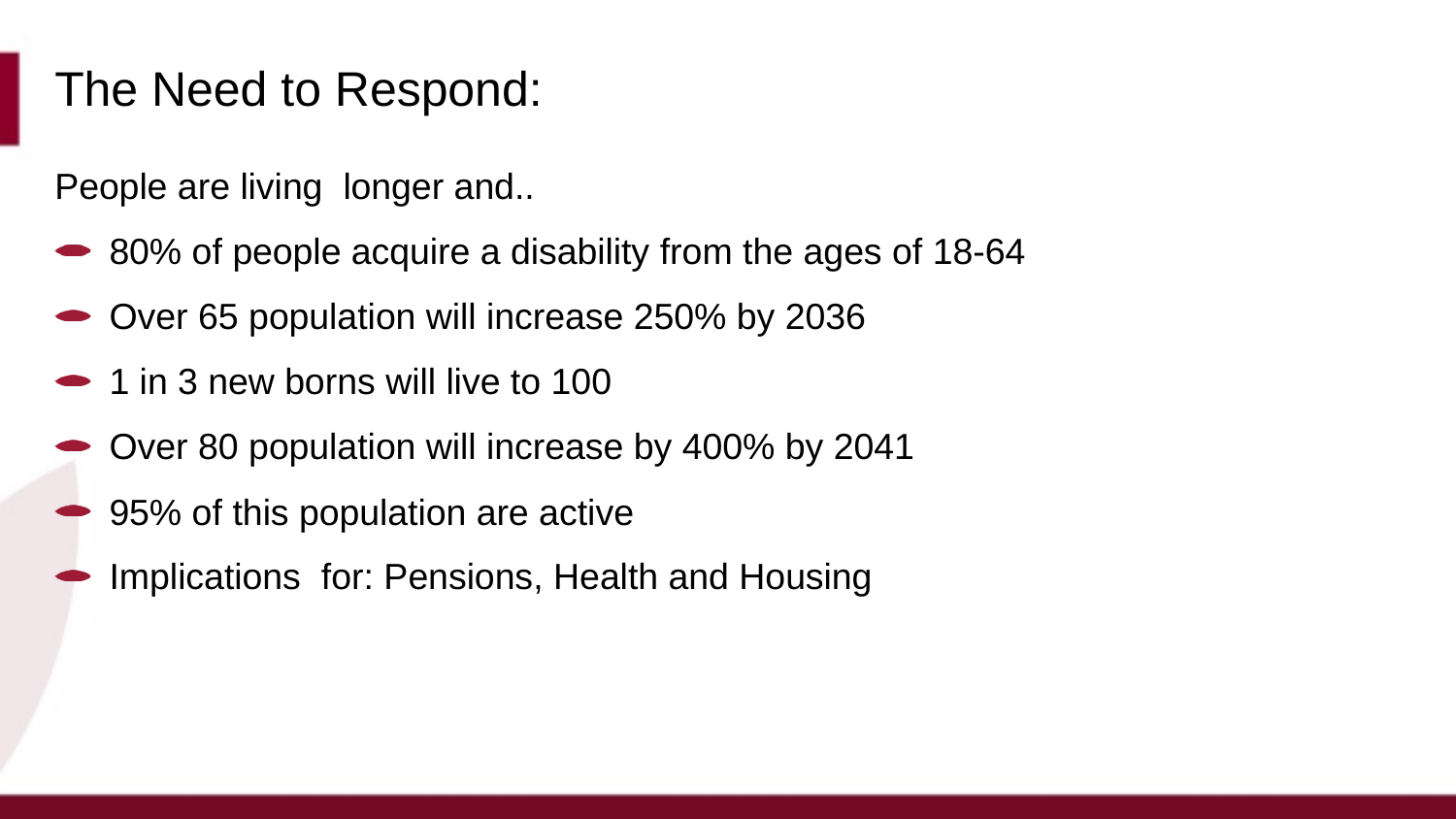

# The Need to Respond:
People are living  longer and..

80% of people acquire a disability from the ages of 18-64

Over 65 population will increase 250% by 2036

1 in 3 new borns will live to 100

Over 80 population will increase by 400% by 2041

95% of this population are active

Implications  for: Pensions, Health and Housing